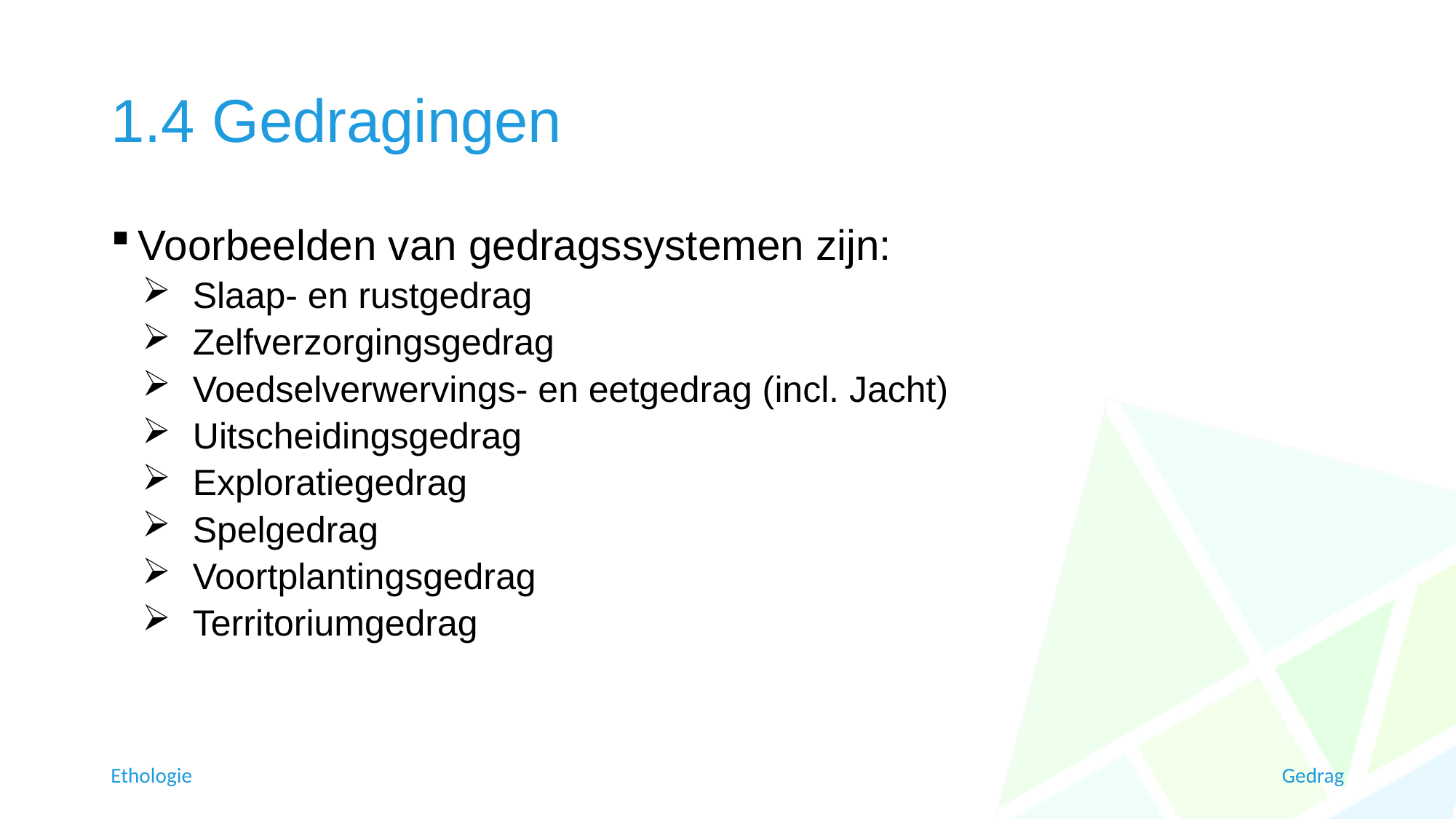

# 1.4 Gedragingen
Voorbeelden van gedragssystemen zijn:
Slaap- en rustgedrag
Zelfverzorgingsgedrag
Voedselverwervings- en eetgedrag (incl. Jacht)
Uitscheidingsgedrag
Exploratiegedrag
Spelgedrag
Voortplantingsgedrag
Territoriumgedrag
Ethologie
Gedrag